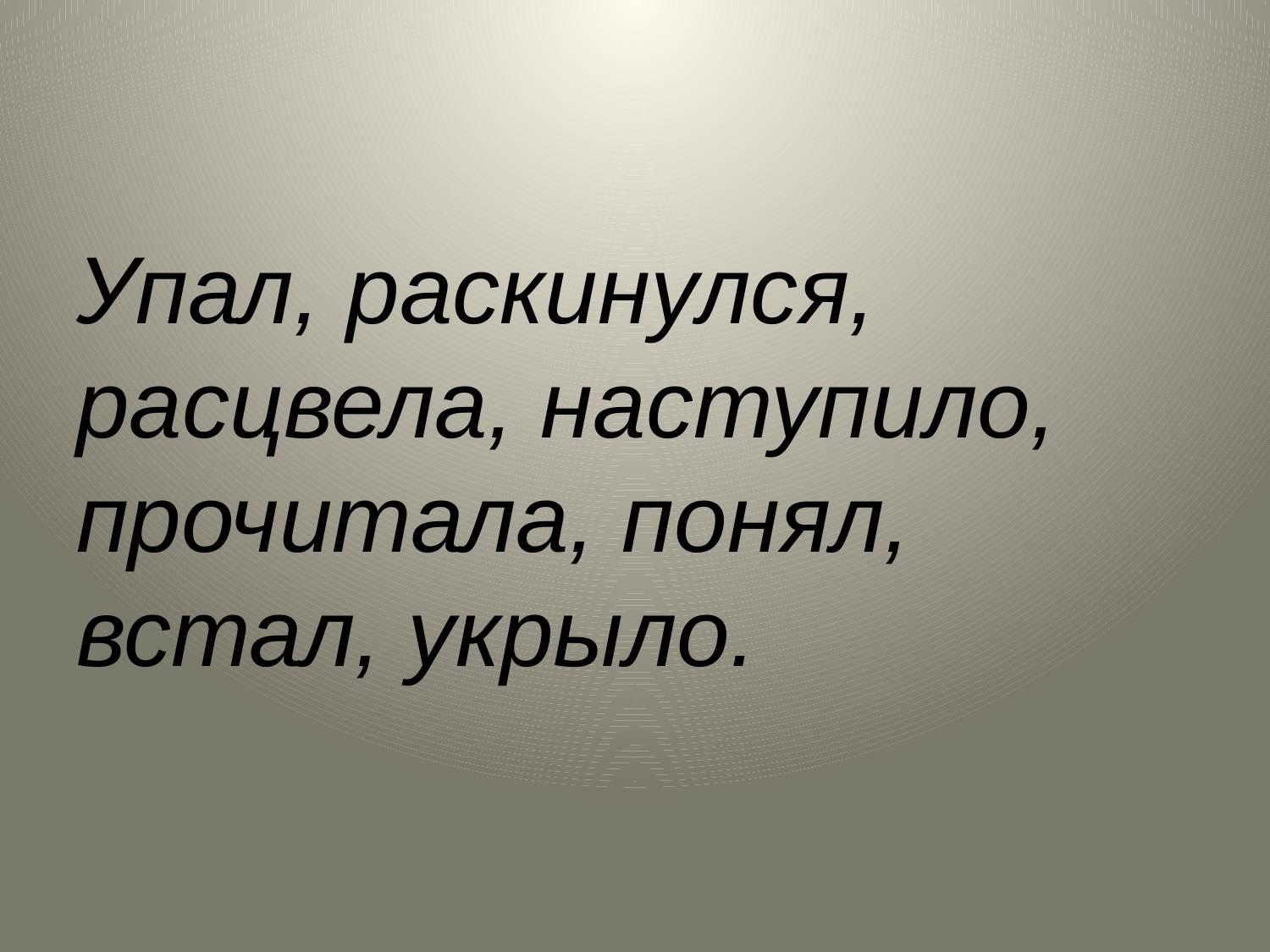

#
Упал, раскинулся, расцвела, наступило, прочитала, понял, встал, укрыло.